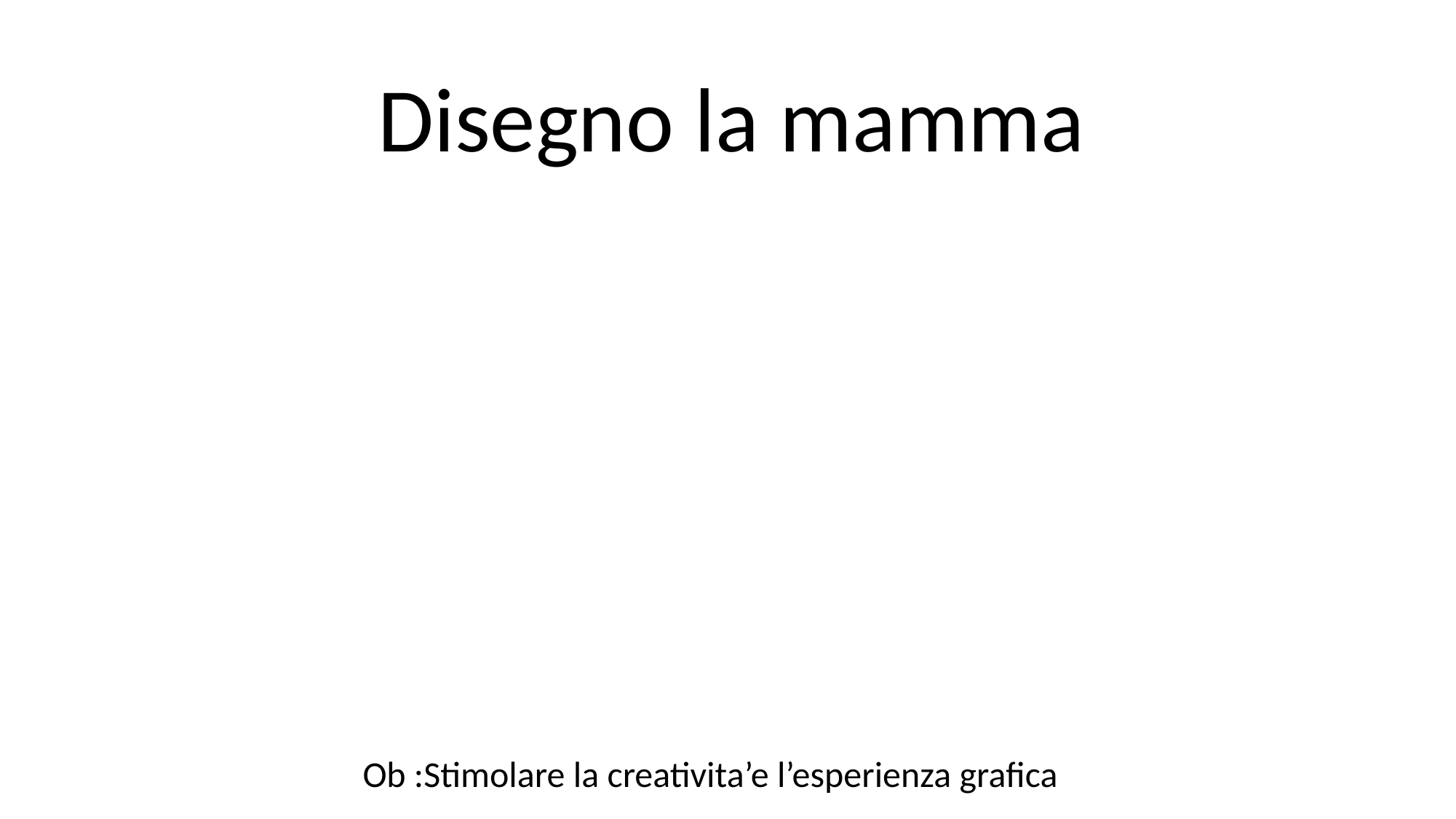

# Disegno la mamma
Ob :Stimolare la creativita’e l’esperienza grafica